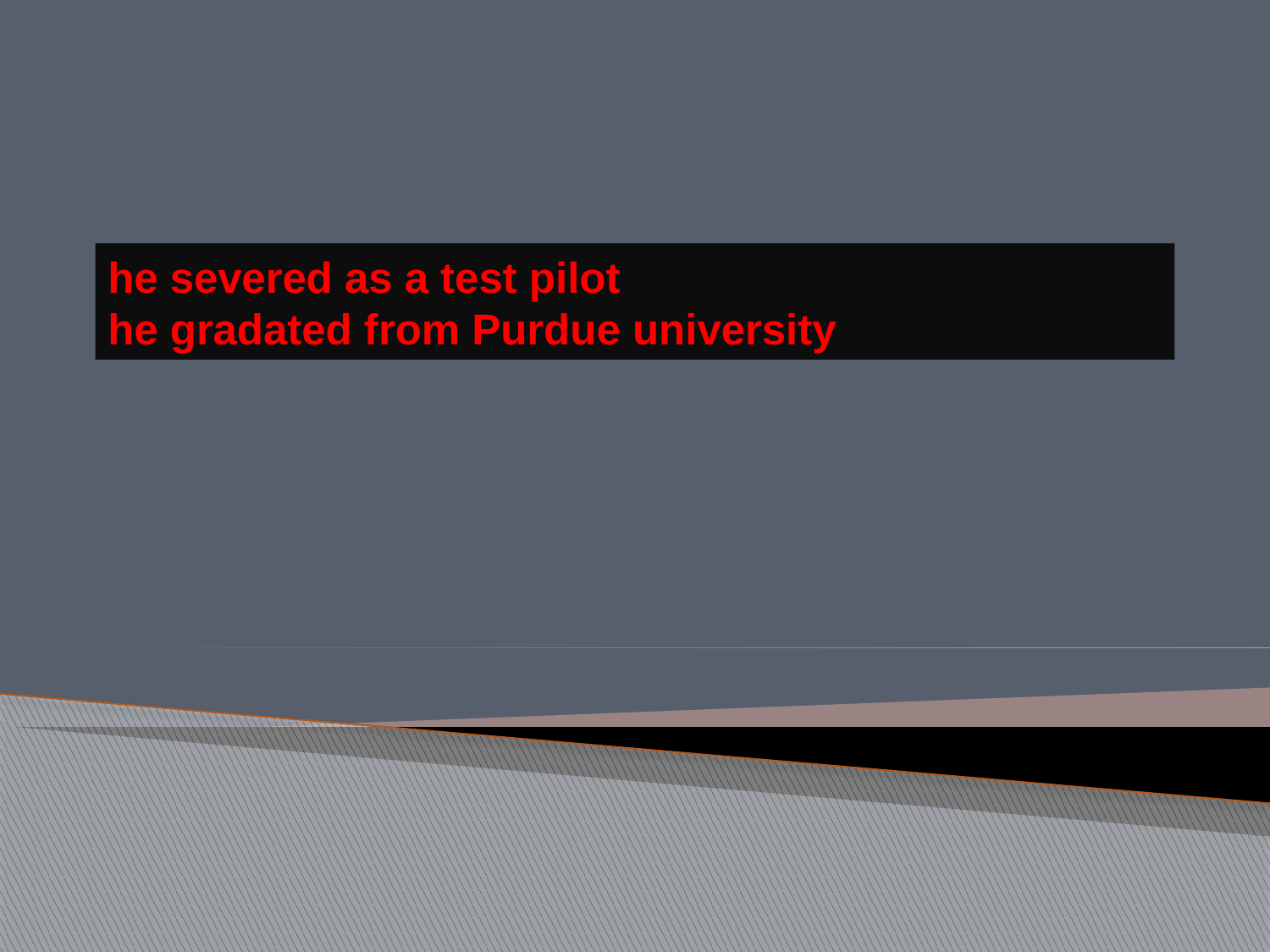

# he severed as a test pilot he gradated from Purdue university